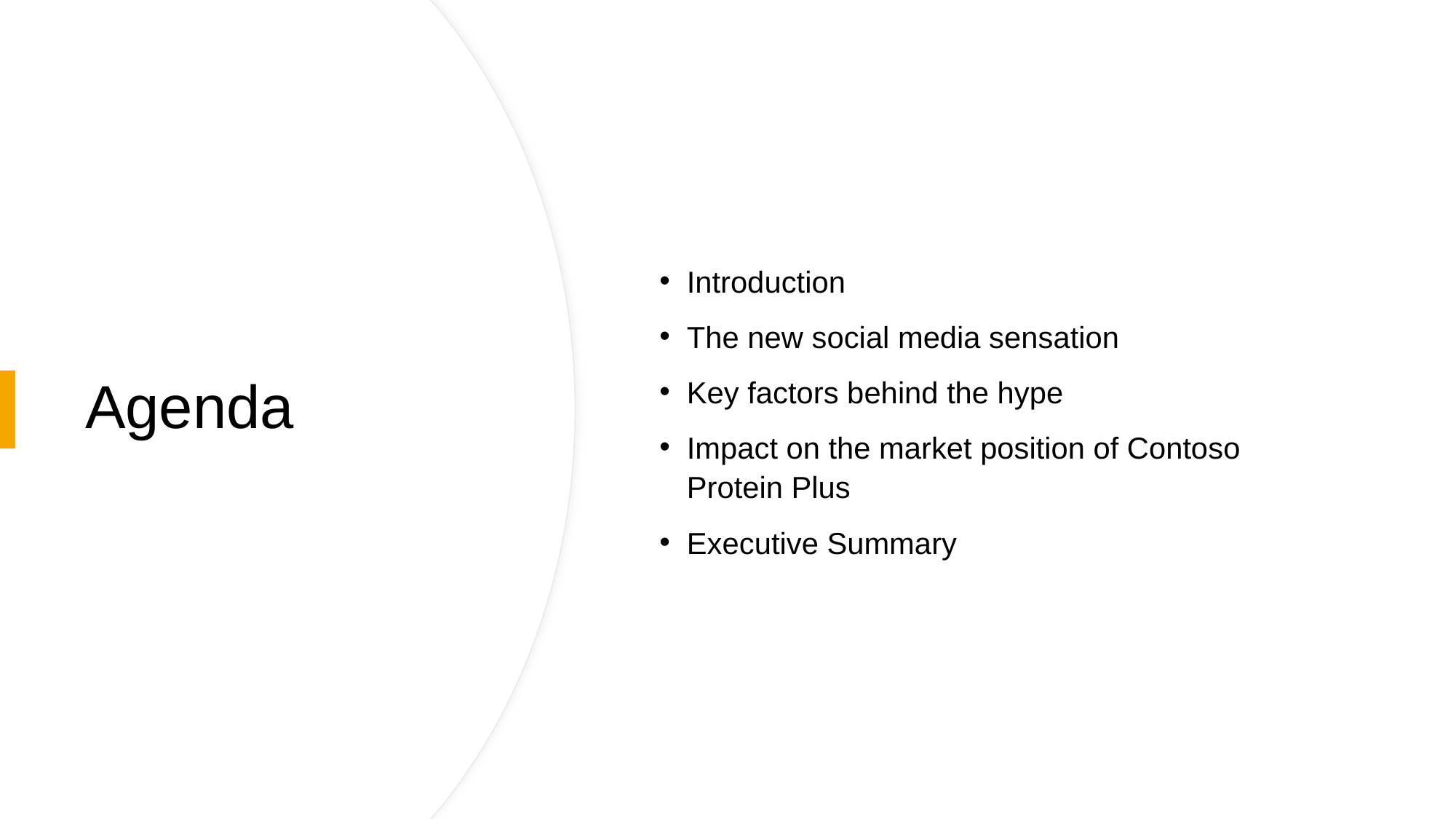

Introduction
The new social media sensation
Key factors behind the hype
Impact on the market position of Contoso Protein Plus
Executive Summary
# Agenda